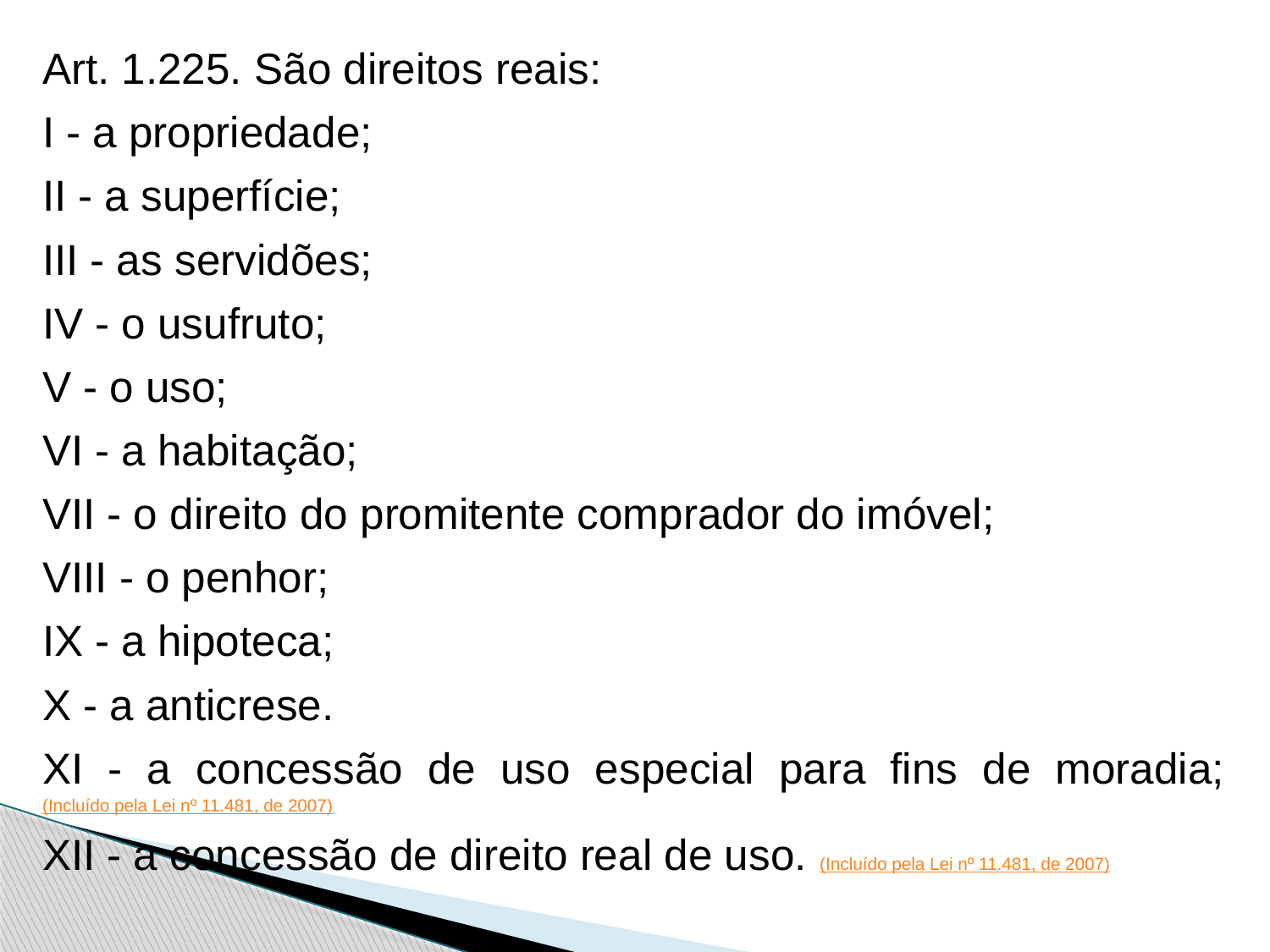

Art. 1.225. São direitos reais:
I - a propriedade;
II - a superfície;
III - as servidões;
IV - o usufruto;
V - o uso;
VI - a habitação;
VII - o direito do promitente comprador do imóvel;
VIII - o penhor;
IX - a hipoteca;
X - a anticrese.
XI - a concessão de uso especial para fins de moradia; (Incluído pela Lei nº 11.481, de 2007)
XII - a concessão de direito real de uso. (Incluído pela Lei nº 11.481, de 2007)